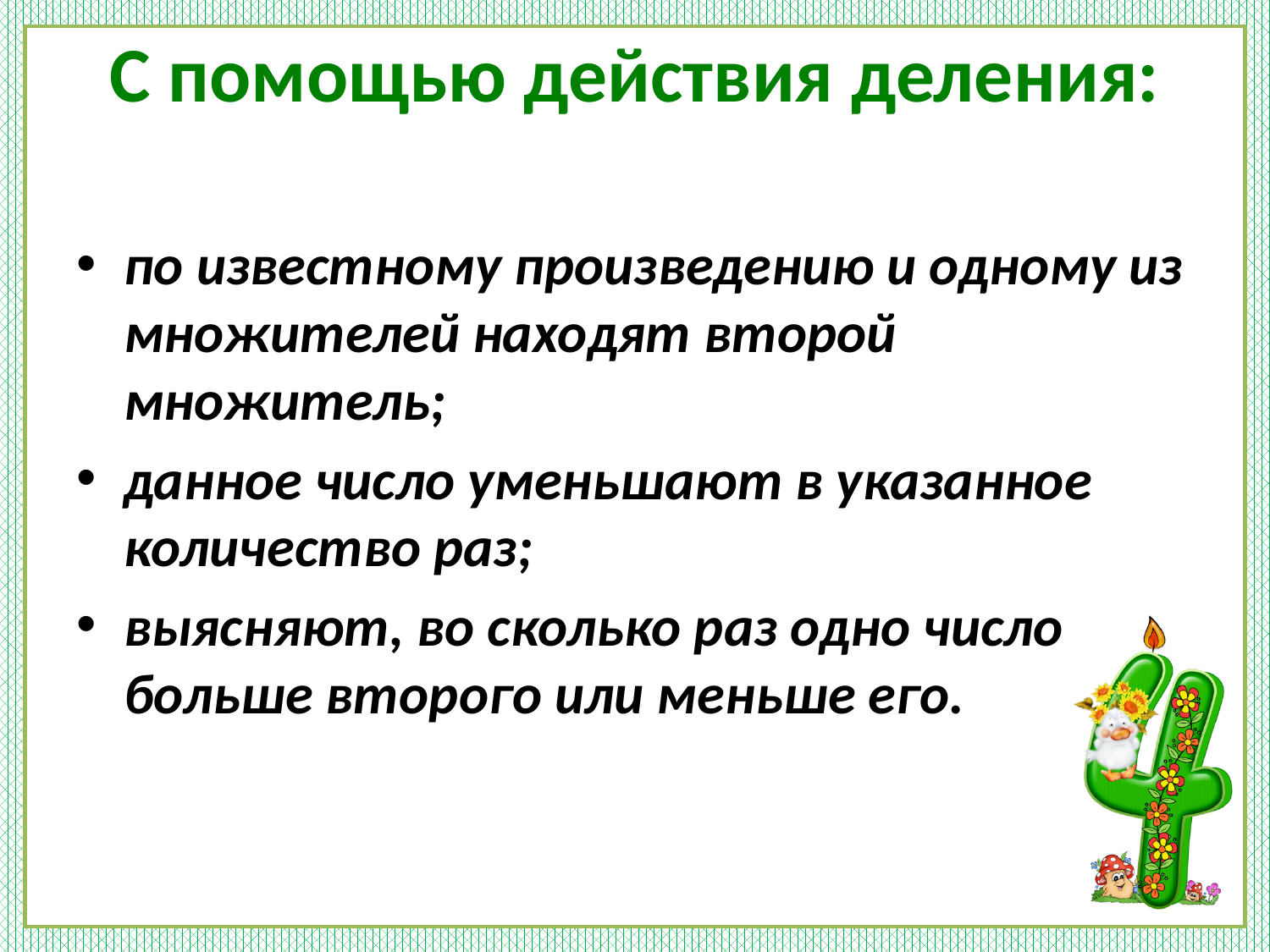

# С помощью действия деления:
по известному произведению и одному из множителей находят второй множитель;
данное число уменьшают в указанное количество раз;
выясняют, во сколько раз одно число больше второго или меньше его.